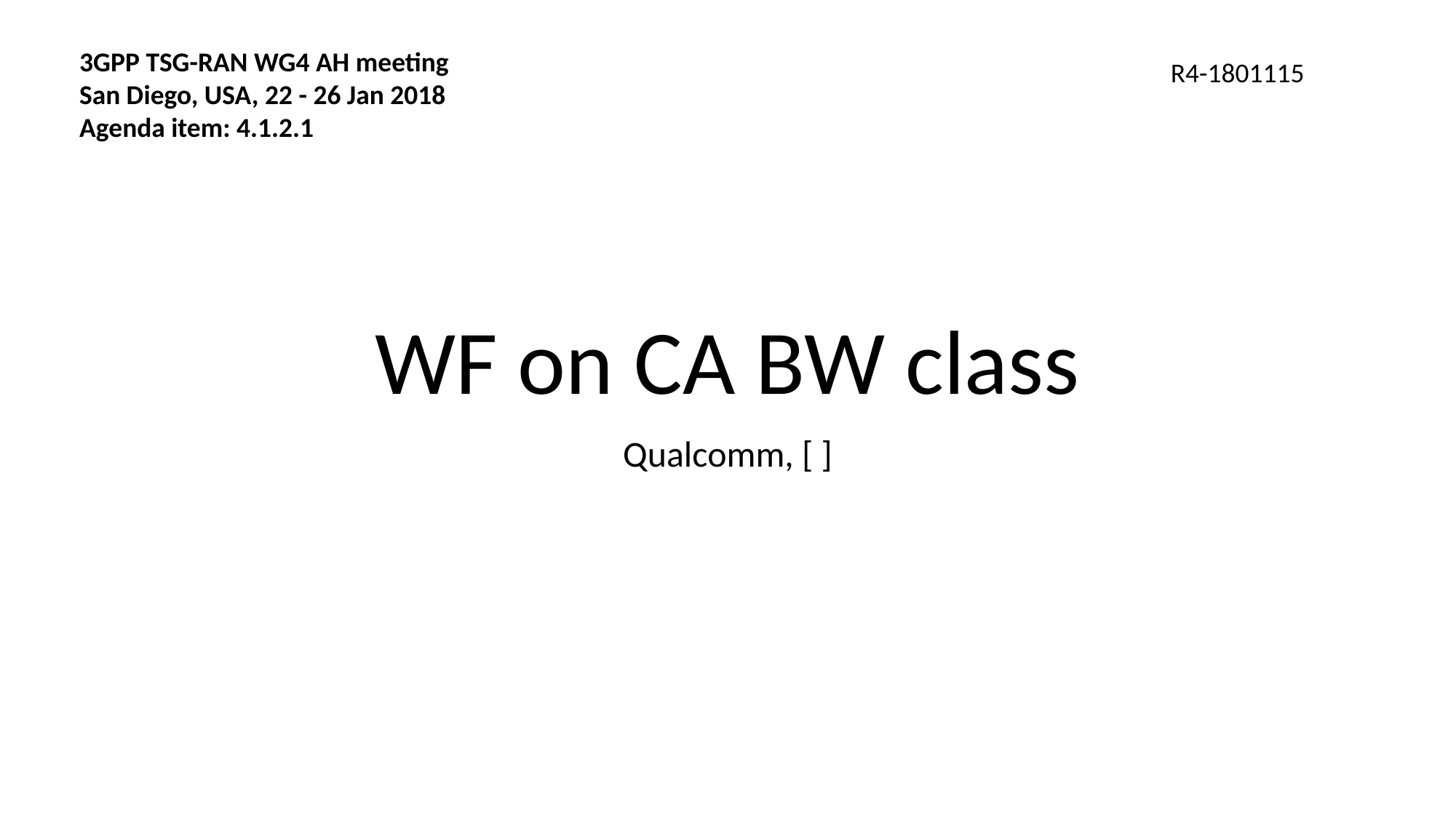

3GPP TSG-RAN WG4 AH meeting
San Diego, USA, 22 - 26 Jan 2018
Agenda item: 4.1.2.1
R4-1801115
# WF on CA BW class
Qualcomm, [ ]